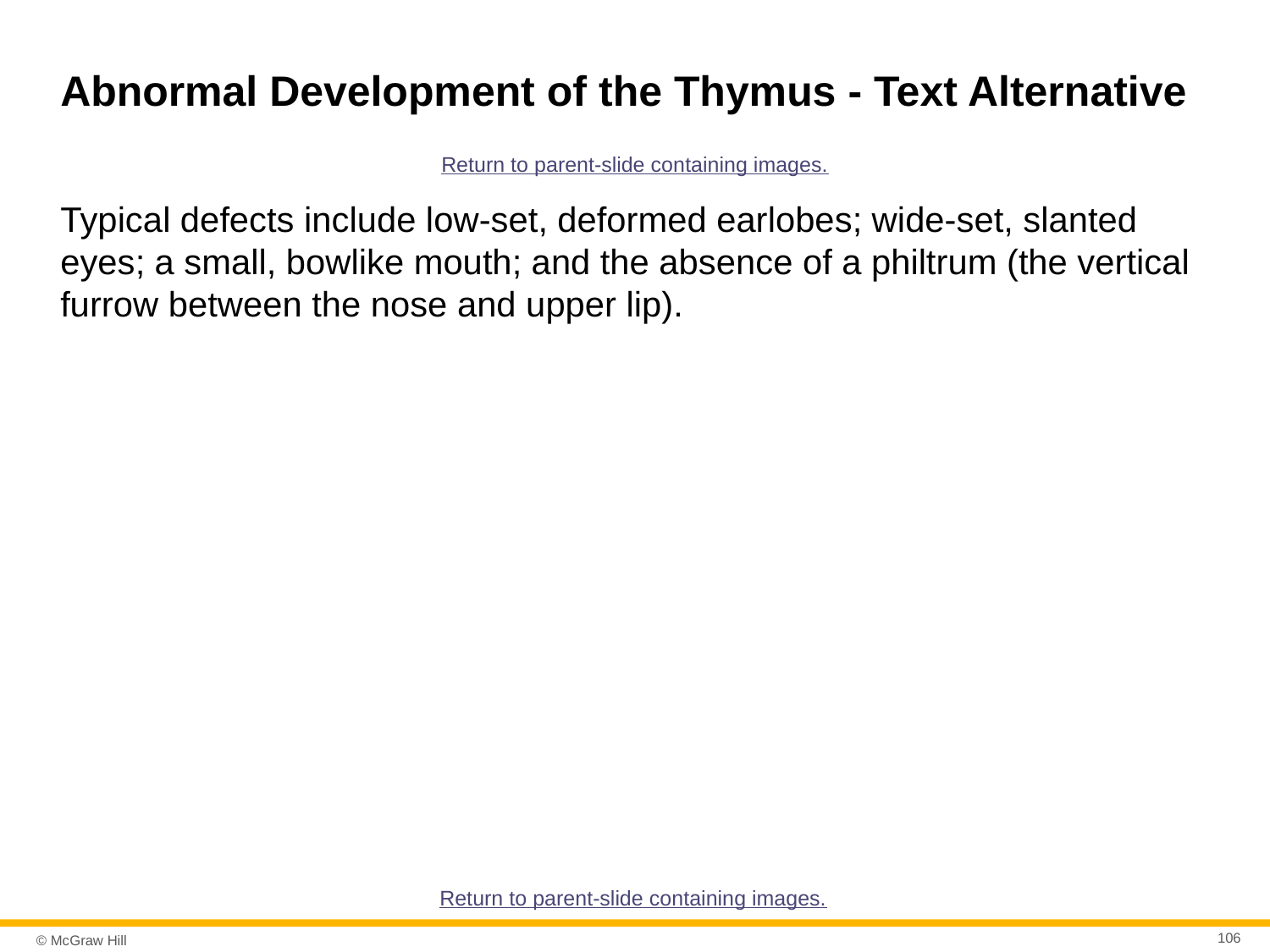

# Abnormal Development of the Thymus - Text Alternative
Return to parent-slide containing images.
Typical defects include low-set, deformed earlobes; wide-set, slanted eyes; a small, bowlike mouth; and the absence of a philtrum (the vertical furrow between the nose and upper lip).
Return to parent-slide containing images.